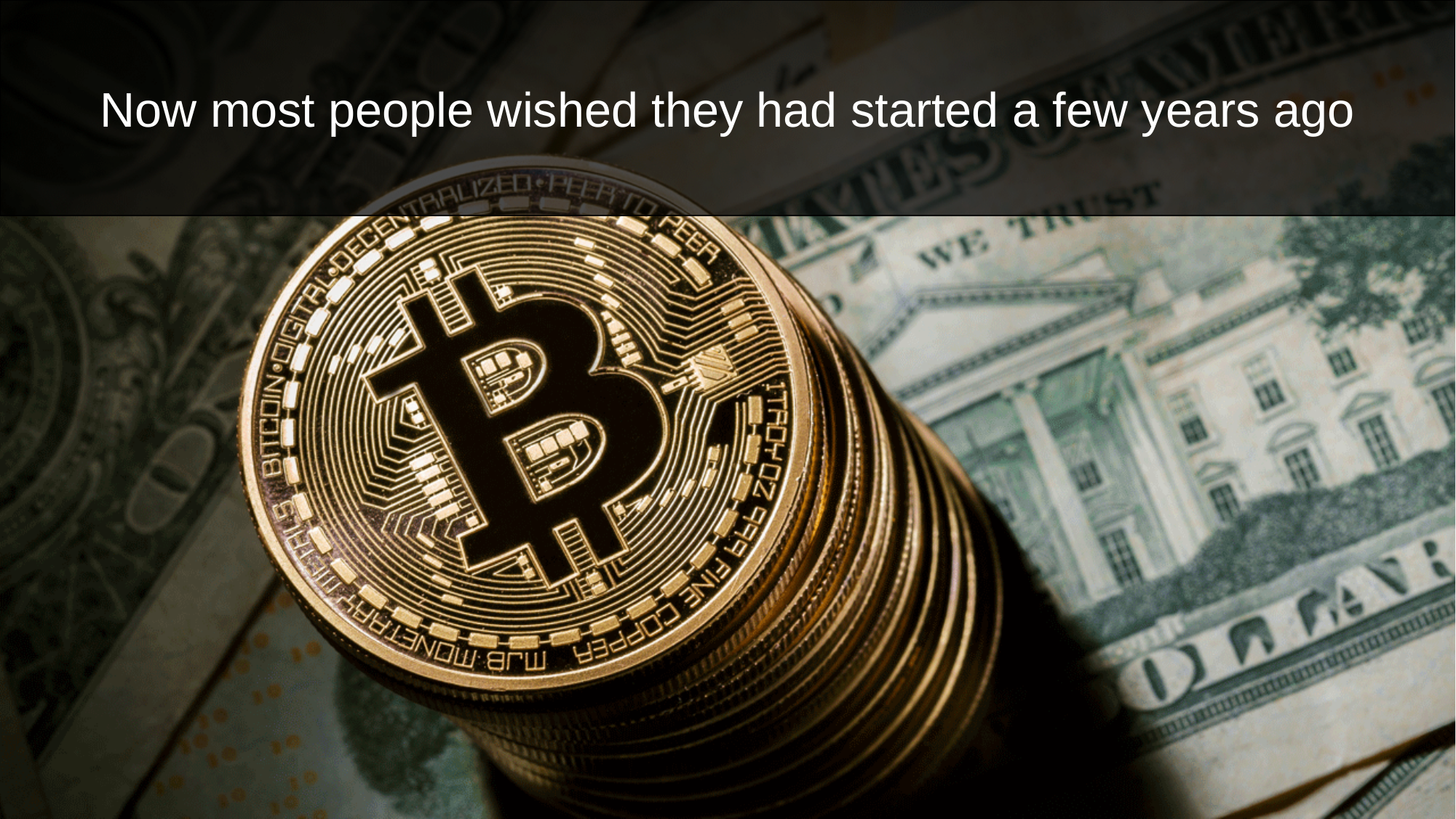

Now most people wished they had started a few years ago